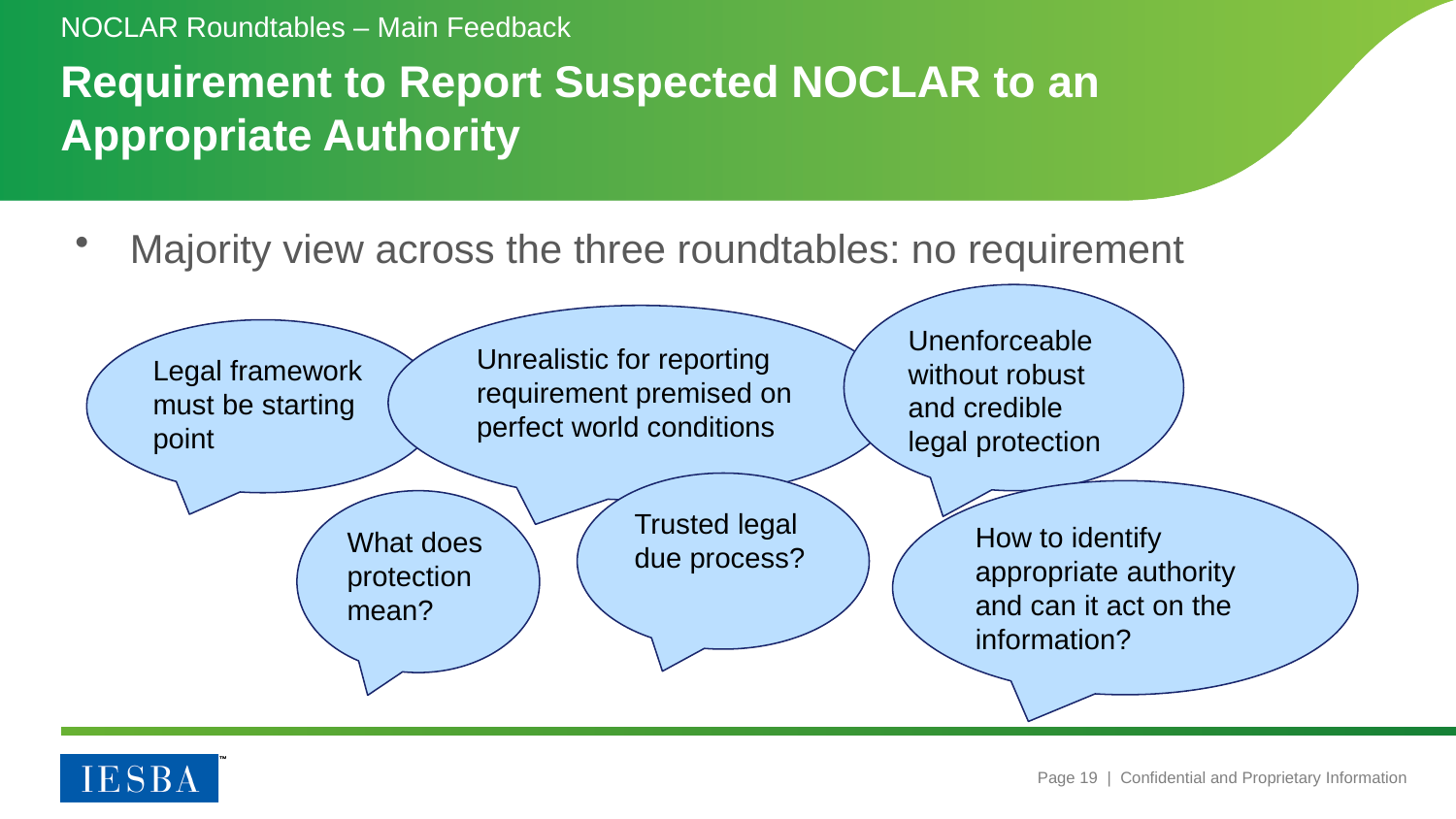

NOCLAR Roundtables – Main Feedback
# Requirement to Report Suspected NOCLAR to an Appropriate Authority
Majority view across the three roundtables: no requirement
Unenforceable without robust and credible legal protection
Unrealistic for reporting requirement premised on perfect world conditions
Legal framework must be starting point
Trusted legal due process?
How to identify appropriate authority and can it act on the information?
What does protection mean?